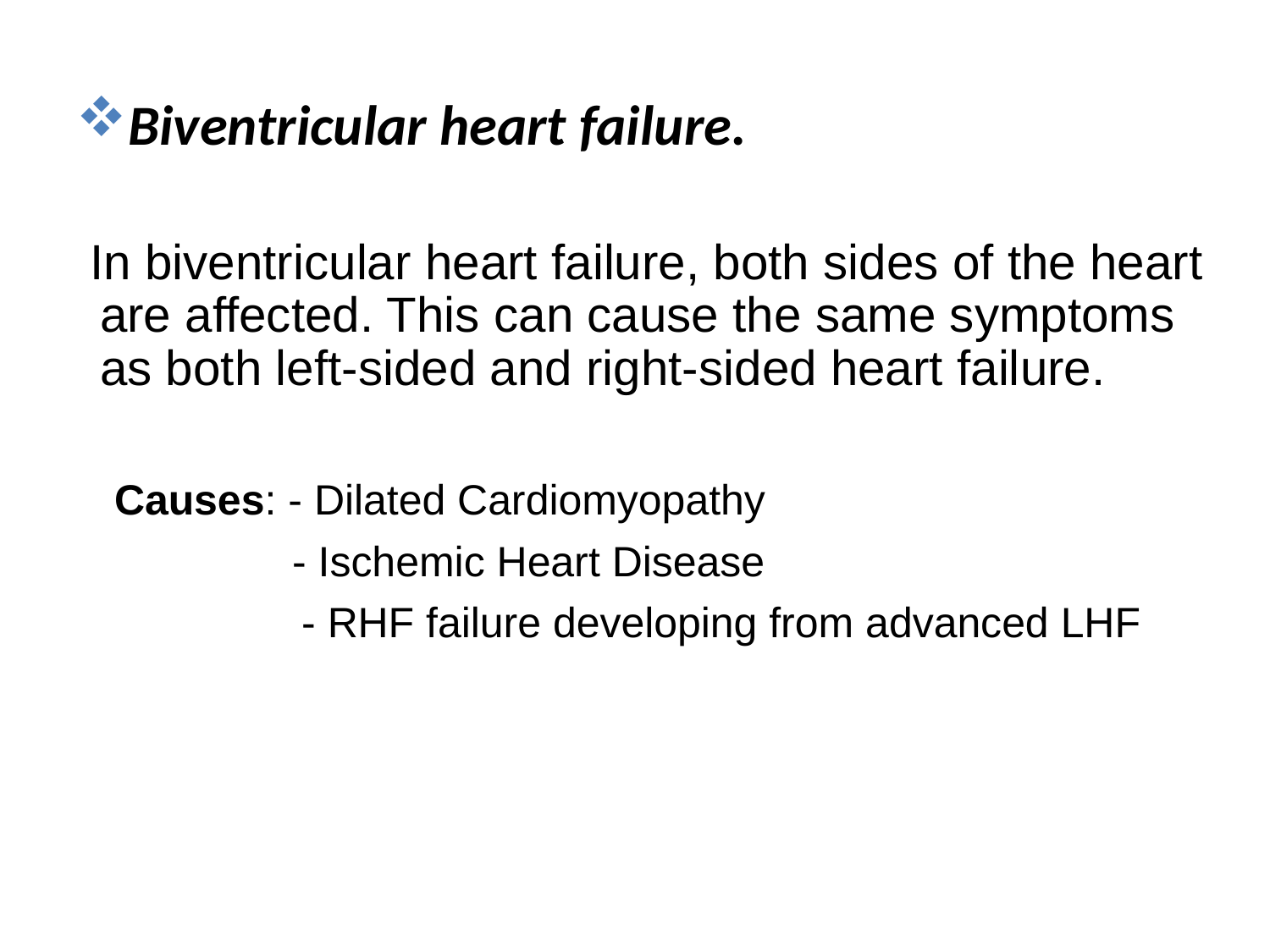

Biventricular heart failure.

 In biventricular heart failure, both sides of the heart are affected. This can cause the same symptoms as both left-sided and right-sided heart failure.

	Causes: - Dilated Cardiomyopathy
	               - Ischemic Heart Disease
                   - RHF failure developing from advanced LHF